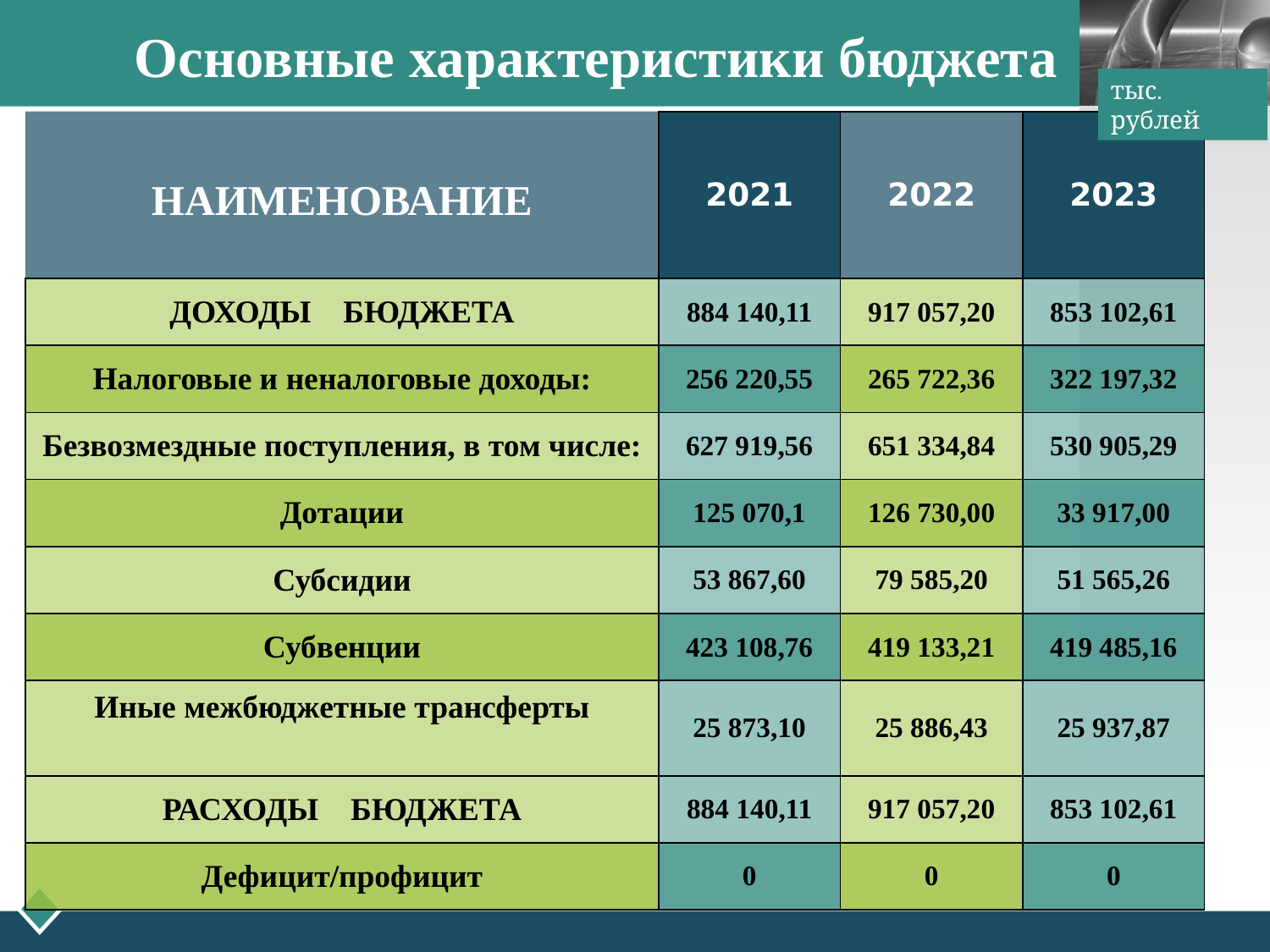

Основные характеристики бюджета
тыс. рублей
| НАИМЕНОВАНИЕ | 2021 | 2022 | 2023 |
| --- | --- | --- | --- |
| ДОХОДЫ БЮДЖЕТА | 884 140,11 | 917 057,20 | 853 102,61 |
| Налоговые и неналоговые доходы: | 256 220,55 | 265 722,36 | 322 197,32 |
| Безвозмездные поступления, в том числе: | 627 919,56 | 651 334,84 | 530 905,29 |
| Дотации | 125 070,1 | 126 730,00 | 33 917,00 |
| Субсидии | 53 867,60 | 79 585,20 | 51 565,26 |
| Субвенции | 423 108,76 | 419 133,21 | 419 485,16 |
| Иные межбюджетные трансферты | 25 873,10 | 25 886,43 | 25 937,87 |
| РАСХОДЫ БЮДЖЕТА | 884 140,11 | 917 057,20 | 853 102,61 |
| Дефицит/профицит | 0 | 0 | 0 |